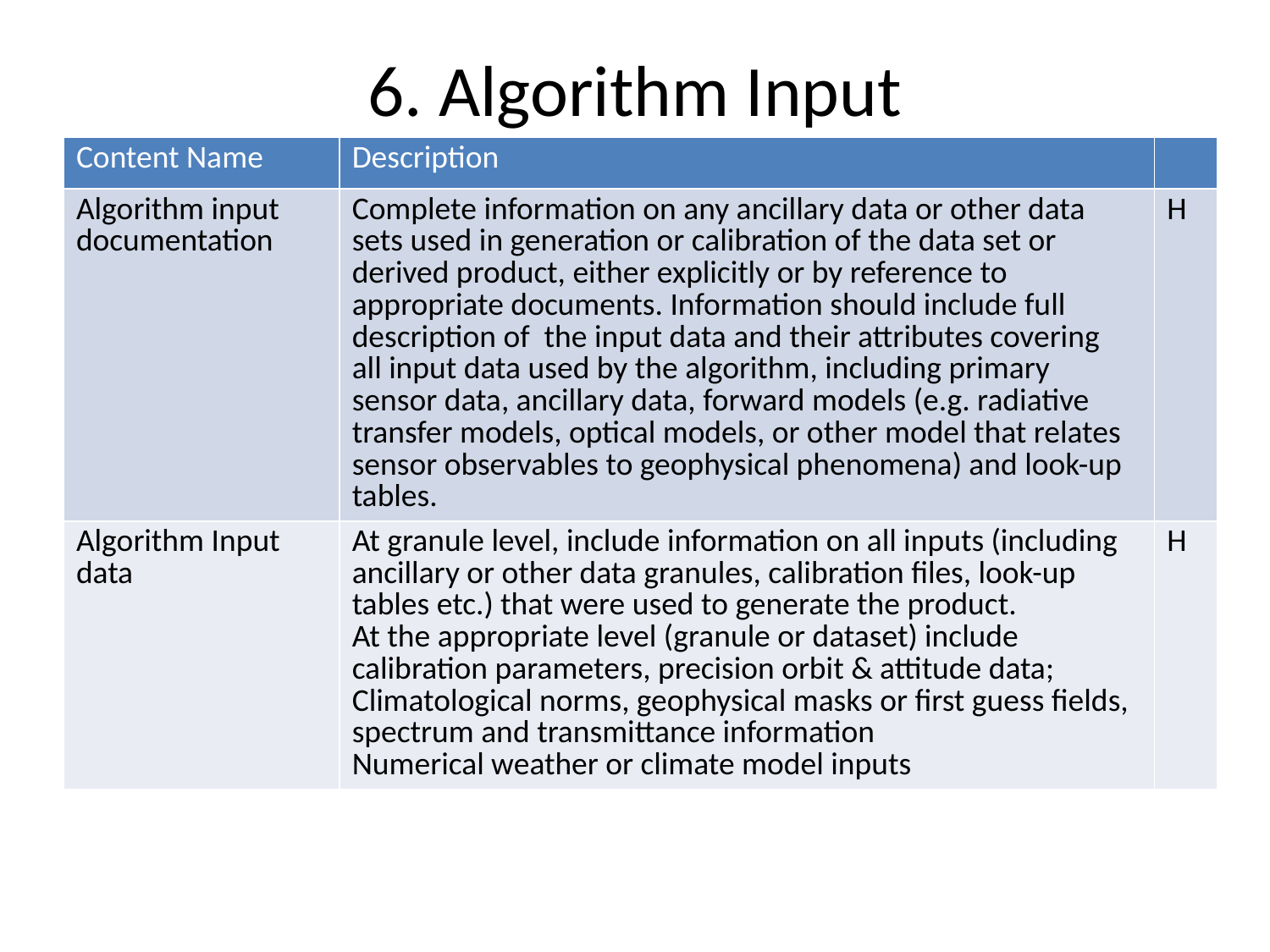

# 6. Algorithm Input
| Content Name | Description |  |
| --- | --- | --- |
| Algorithm input documentation | Complete information on any ancillary data or other data sets used in generation or calibration of the data set or derived product, either explicitly or by reference to appropriate documents. Information should include full description of the input data and their attributes covering all input data used by the algorithm, including primary sensor data, ancillary data, forward models (e.g. radiative transfer models, optical models, or other model that relates sensor observables to geophysical phenomena) and look-up tables. | H |
| Algorithm Input data | At granule level, include information on all inputs (including ancillary or other data granules, calibration files, look-up tables etc.) that were used to generate the product. At the appropriate level (granule or dataset) include calibration parameters, precision orbit & attitude data; Climatological norms, geophysical masks or first guess fields, spectrum and transmittance information Numerical weather or climate model inputs | H |